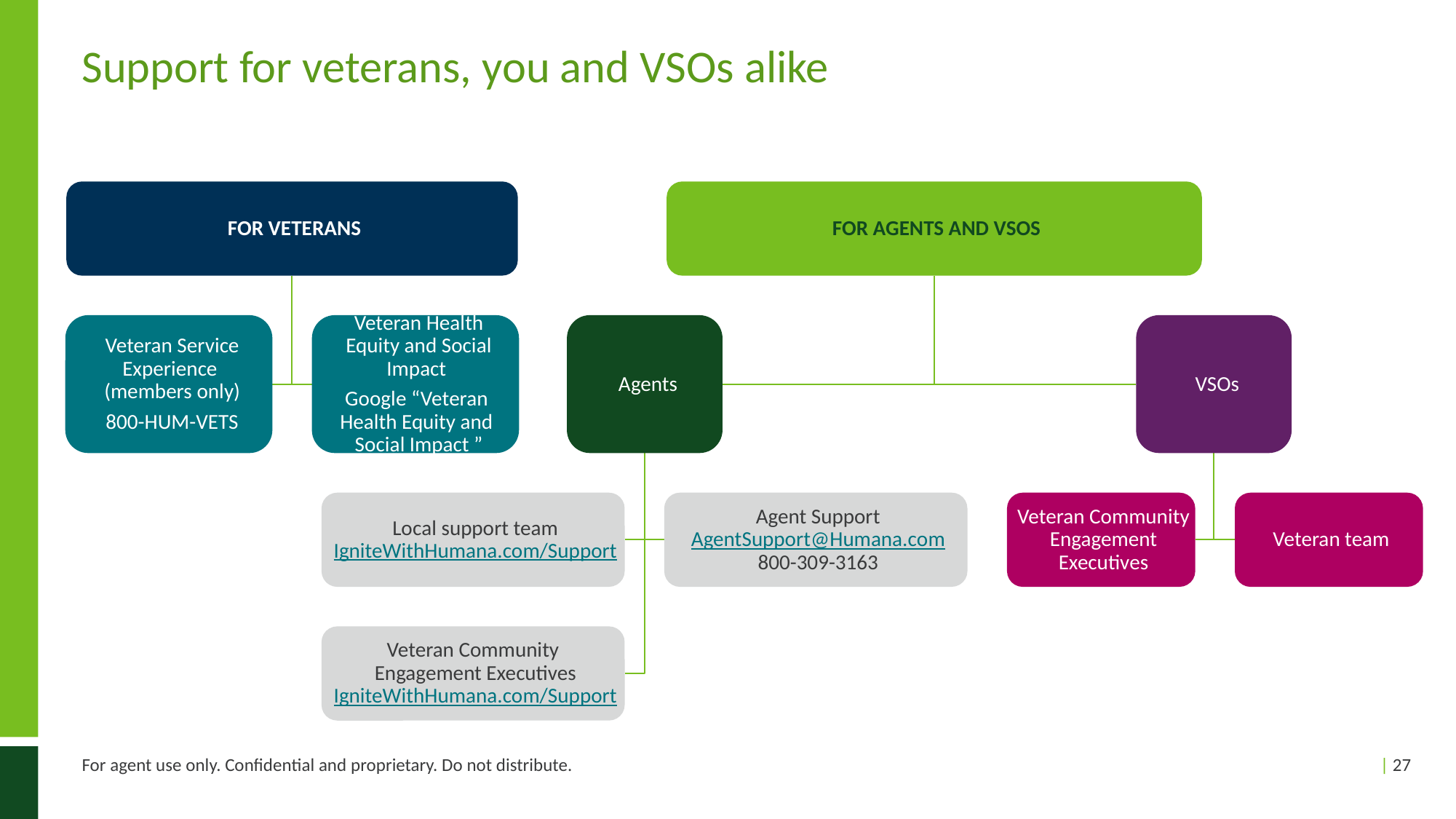

# Support for veterans, you and VSOs alike
FOR VETERANS
Veteran Service Experience
(members only)
800-HUM-VETS
Veteran Health Equity and Social Impact
Google “Veteran
Health Equity and
Social Impact ”
FOR AGENTS AND VSOS
Agents
Local support team
IgniteWithHumana.com/Support
Agent Support
AgentSupport@Humana.com
800-309-3163
Veteran Community
Engagement Executives
IgniteWithHumana.com/Support
VSOs
Veteran Community Engagement Executives
Veteran team
For agent use only. Confidential and proprietary. Do not distribute.
27